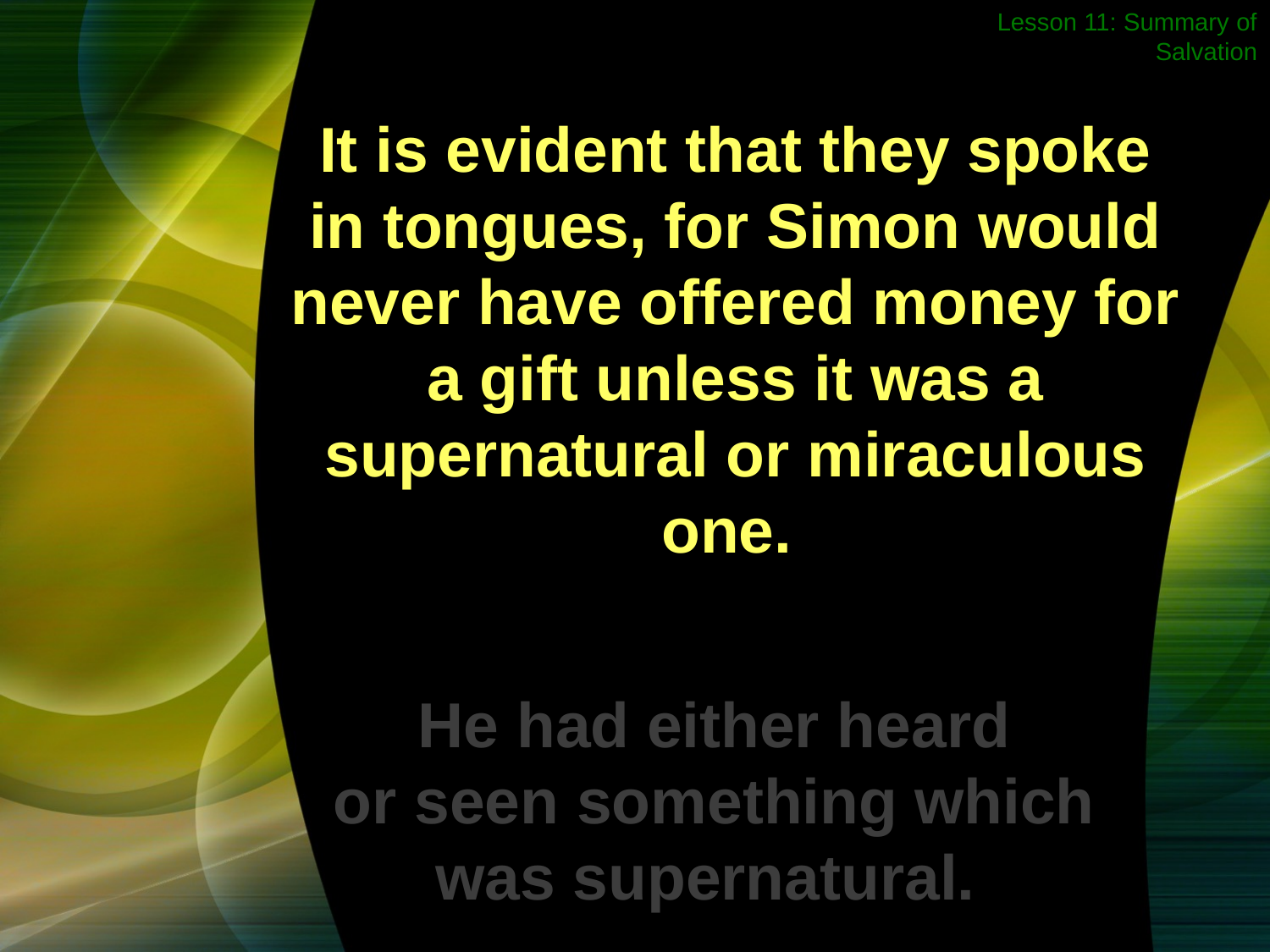

Lesson 11: Summary of Salvation
It is evident that they spoke in tongues, for Simon would never have offered money for a gift unless it was a supernatural or miraculous one.
He had either heard
or seen something which was supernatural.